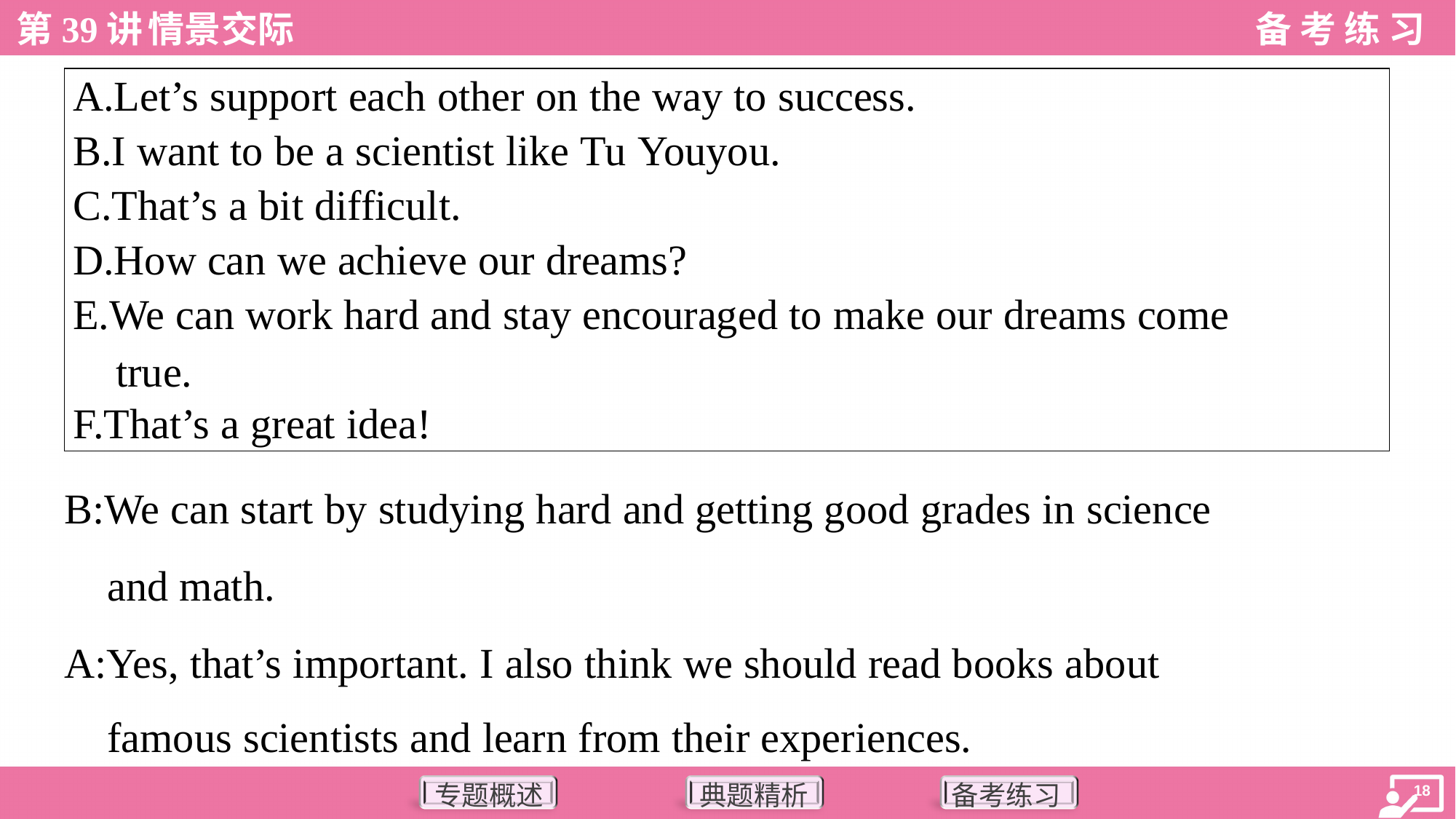

| A.Let’s support each other on the way to success. B.I want to be a scientist like Tu Youyou. C.That’s a bit difficult. D.How can we achieve our dreams? E.We can work hard and stay encouraged to make our dreams come true. F.That’s a great idea! |
| --- |
B:We can start by studying hard and getting good grades in science
and math.
A:Yes, that’s important. I also think we should read books about
famous scientists and learn from their experiences.